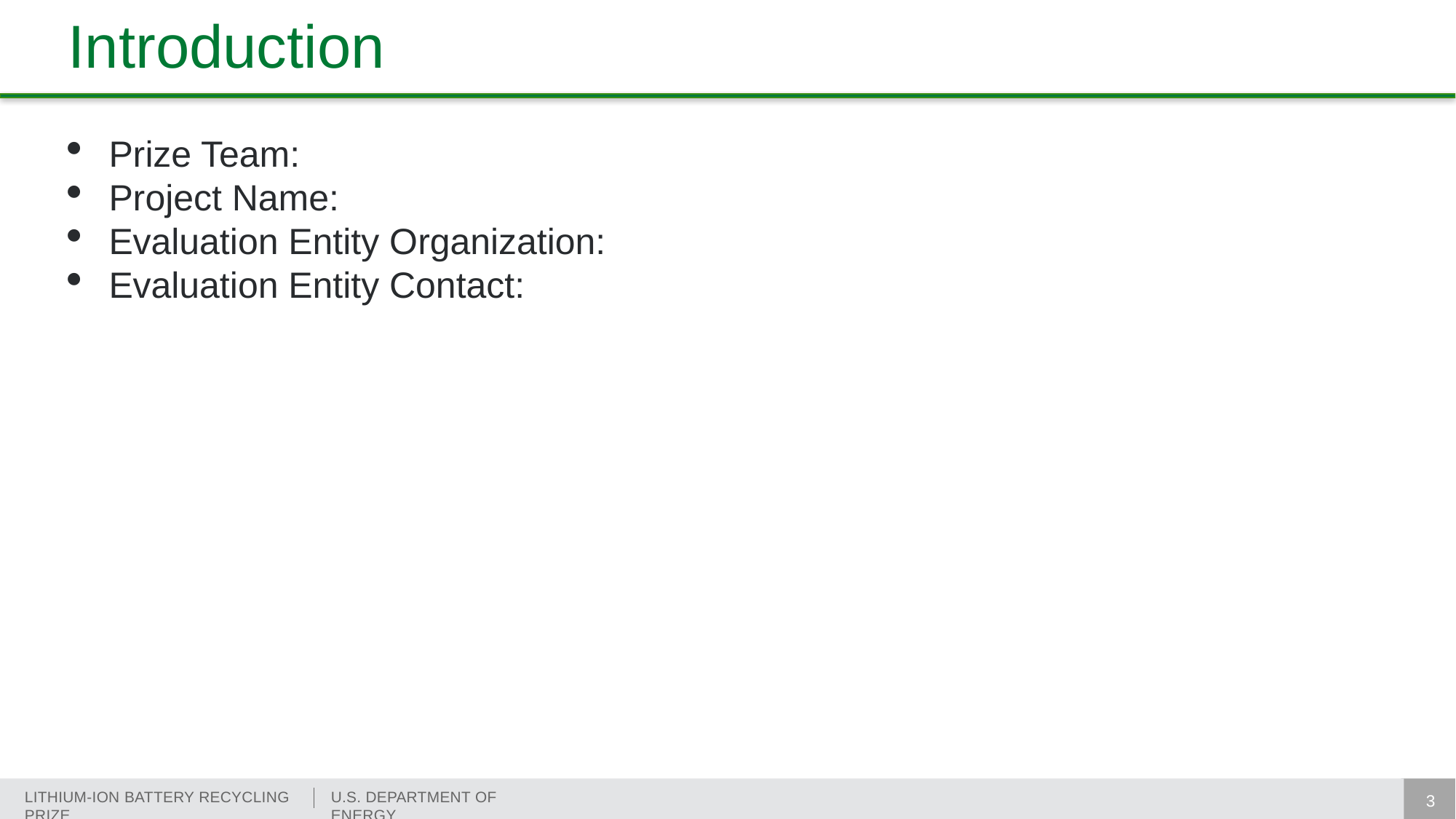

# Introduction
Prize Team:
Project Name:
Evaluation Entity Organization:
Evaluation Entity Contact:
3